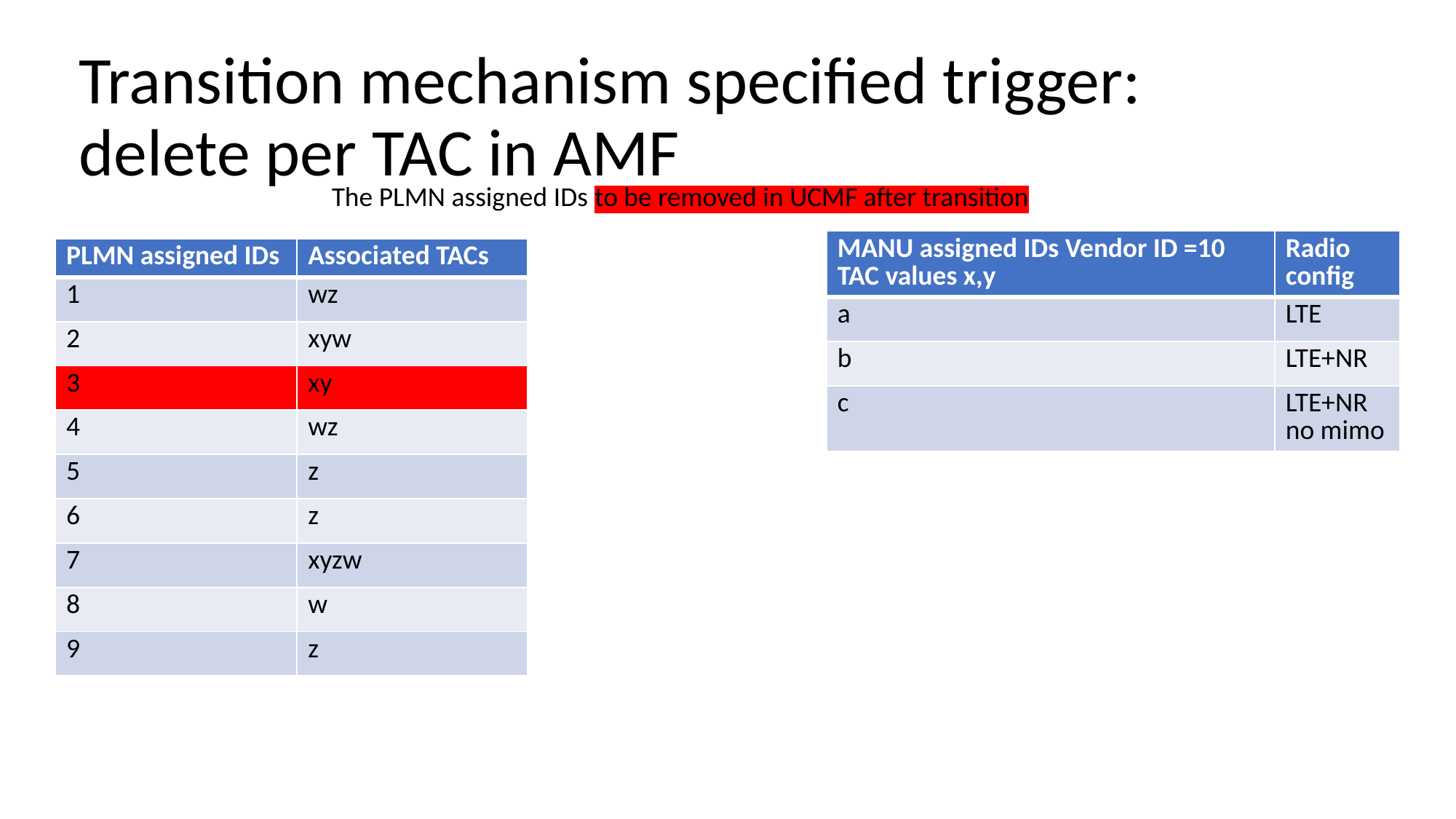

# Transition mechanism specified trigger: delete per TAC in AMF
The PLMN assigned IDs to be removed in UCMF after transition
| MANU assigned IDs Vendor ID =10 TAC values x,y | Radio config |
| --- | --- |
| a | LTE |
| b | LTE+NR |
| c | LTE+NR no mimo |
| PLMN assigned IDs | Associated TACs |
| --- | --- |
| 1 | wz |
| 2 | xyw |
| 3 | xy |
| 4 | wz |
| 5 | z |
| 6 | z |
| 7 | xyzw |
| 8 | w |
| 9 | z |